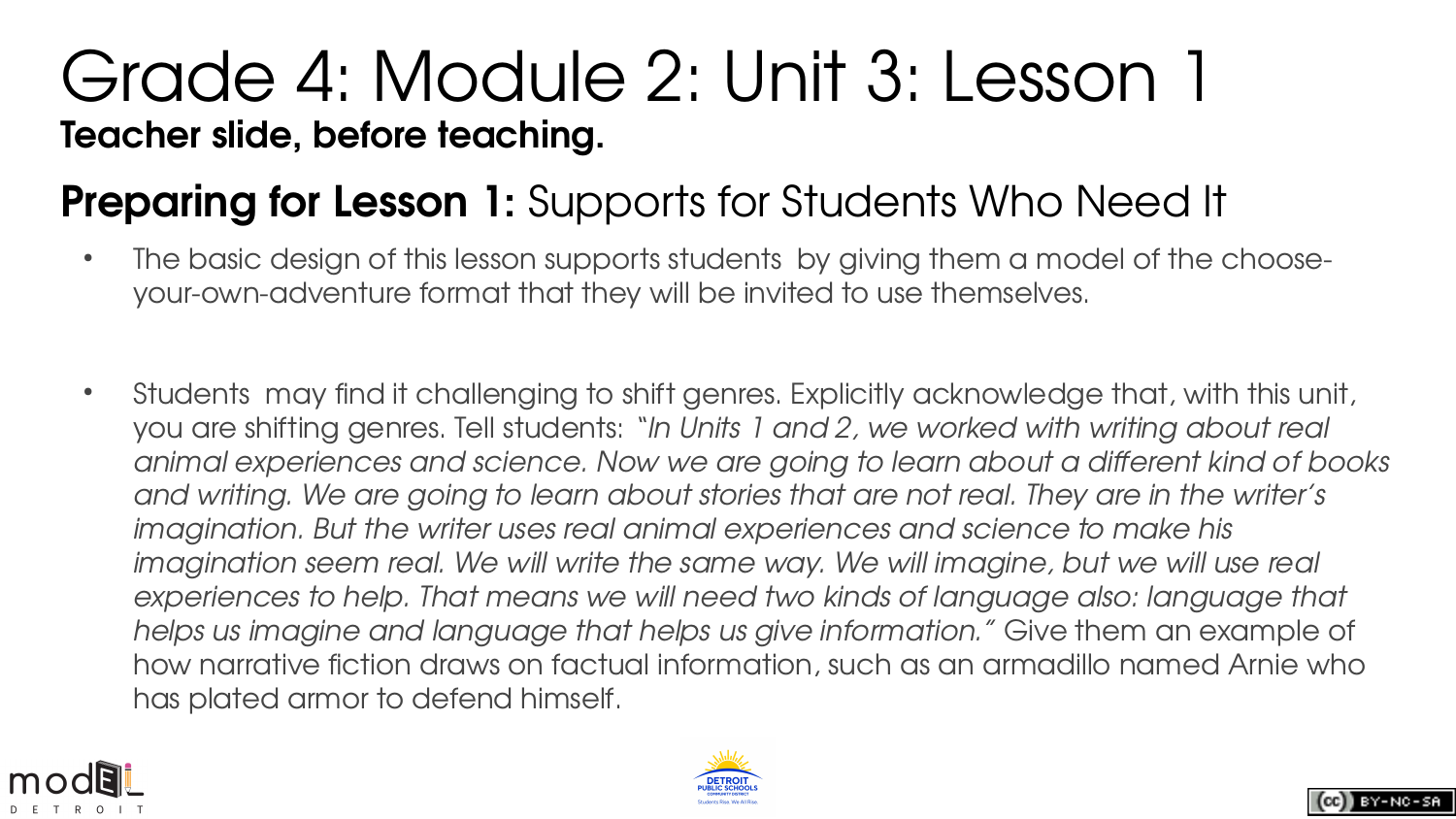

# Grade 4: Module 2: Unit 3: Lesson 1
Teacher slide, before teaching.
Preparing for Lesson 1: Supports for Students Who Need It
The basic design of this lesson supports students  by giving them a model of the choose-your-own-adventure format that they will be invited to use themselves.

Students  may find it challenging to shift genres. Explicitly acknowledge that, with this unit, you are shifting genres. Tell students: “In Units 1 and 2, we worked with writing about real animal experiences and science. Now we are going to learn about a different kind of books and writing. We are going to learn about stories that are not real. They are in the writer’s imagination. But the writer uses real animal experiences and science to make his imagination seem real. We will write the same way. We will imagine, but we will use real experiences to help. That means we will need two kinds of language also: language that helps us imagine and language that helps us give information.” Give them an example of how narrative fiction draws on factual information, such as an armadillo named Arnie who has plated armor to defend himself.